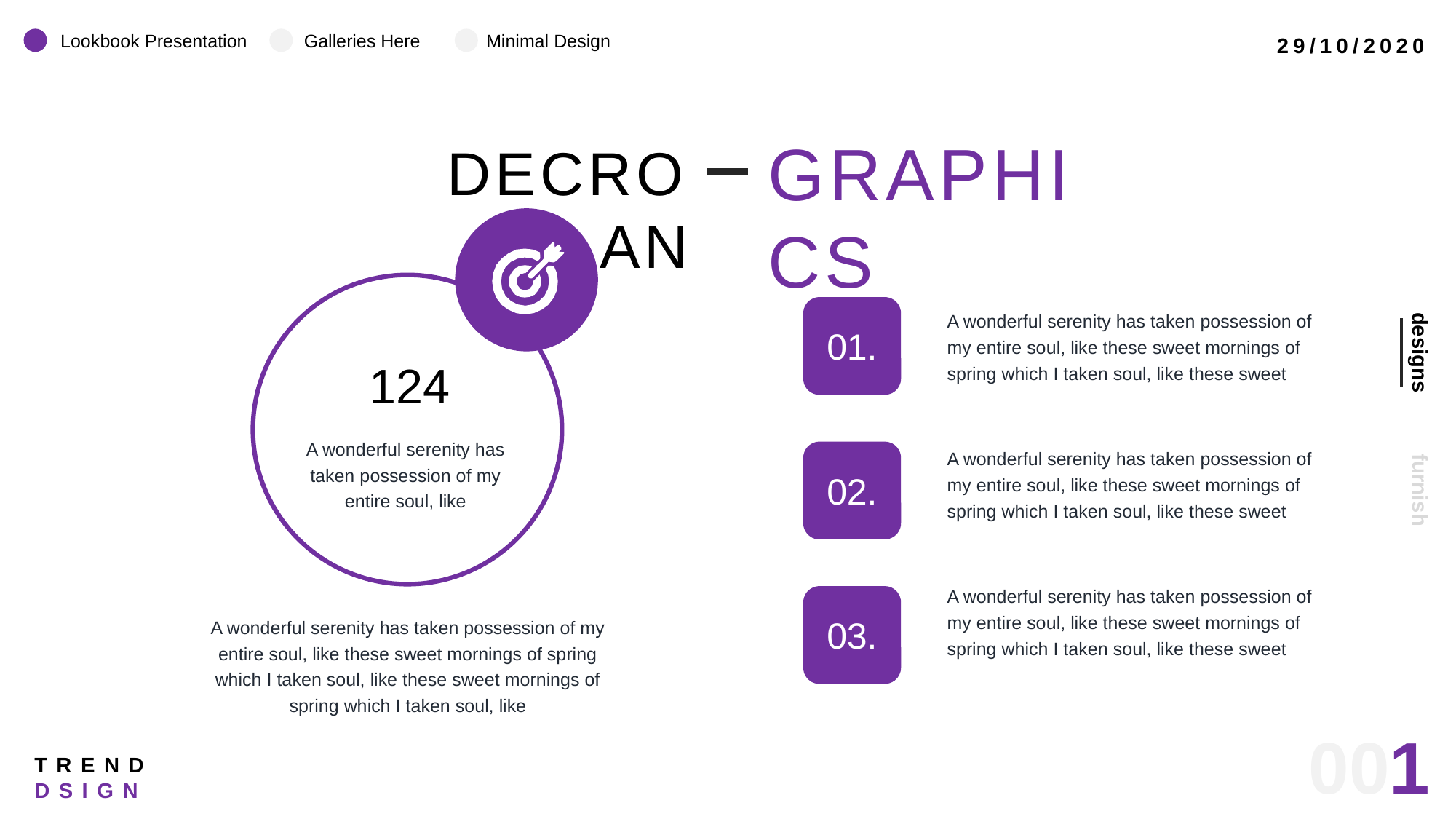

29/10/2020

Lookbook Presentation
Galleries Here
Minimal Design
GRAPHICS
DECROAN

A wonderful serenity has taken possession of my entire soul, like these sweet mornings of spring which I taken soul, like these sweet
01.
designs
124
A wonderful serenity has taken possession of my entire soul, like
A wonderful serenity has taken possession of my entire soul, like these sweet mornings of spring which I taken soul, like these sweet

02.
furnish
A wonderful serenity has taken possession of my entire soul, like these sweet mornings of spring which I taken soul, like these sweet

A wonderful serenity has taken possession of my entire soul, like these sweet mornings of spring which I taken soul, like these sweet mornings of spring which I taken soul, like
03.
001
TRENDDSIGN